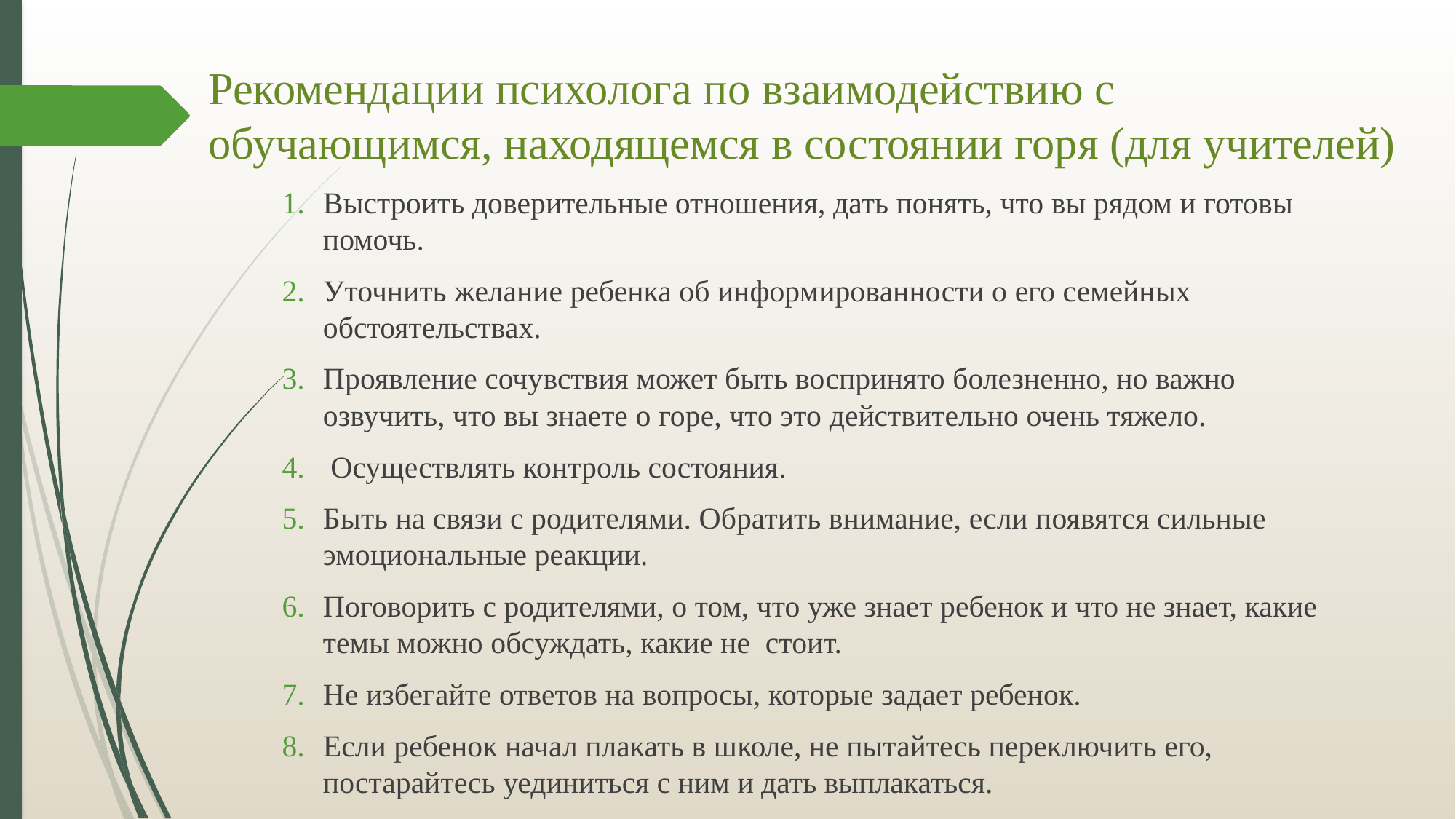

# Рекомендации психолога по взаимодействию с обучающимся, находящемся в состоянии горя (для учителей)
Выстроить доверительные отношения, дать понять, что вы рядом и готовы помочь.
Уточнить желание ребенка об информированности о его семейных обстоятельствах.
Проявление сочувствия может быть воспринято болезненно, но важно озвучить, что вы знаете о горе, что это действительно очень тяжело.
 Осуществлять контроль состояния.
Быть на связи с родителями. Обратить внимание, если появятся сильные эмоциональные реакции.
Поговорить с родителями, о том, что уже знает ребенок и что не знает, какие темы можно обсуждать, какие не  стоит.
Не избегайте ответов на вопросы, которые задает ребенок.
Если ребенок начал плакать в школе, не пытайтесь переключить его, постарайтесь уединиться с ним и дать выплакаться.